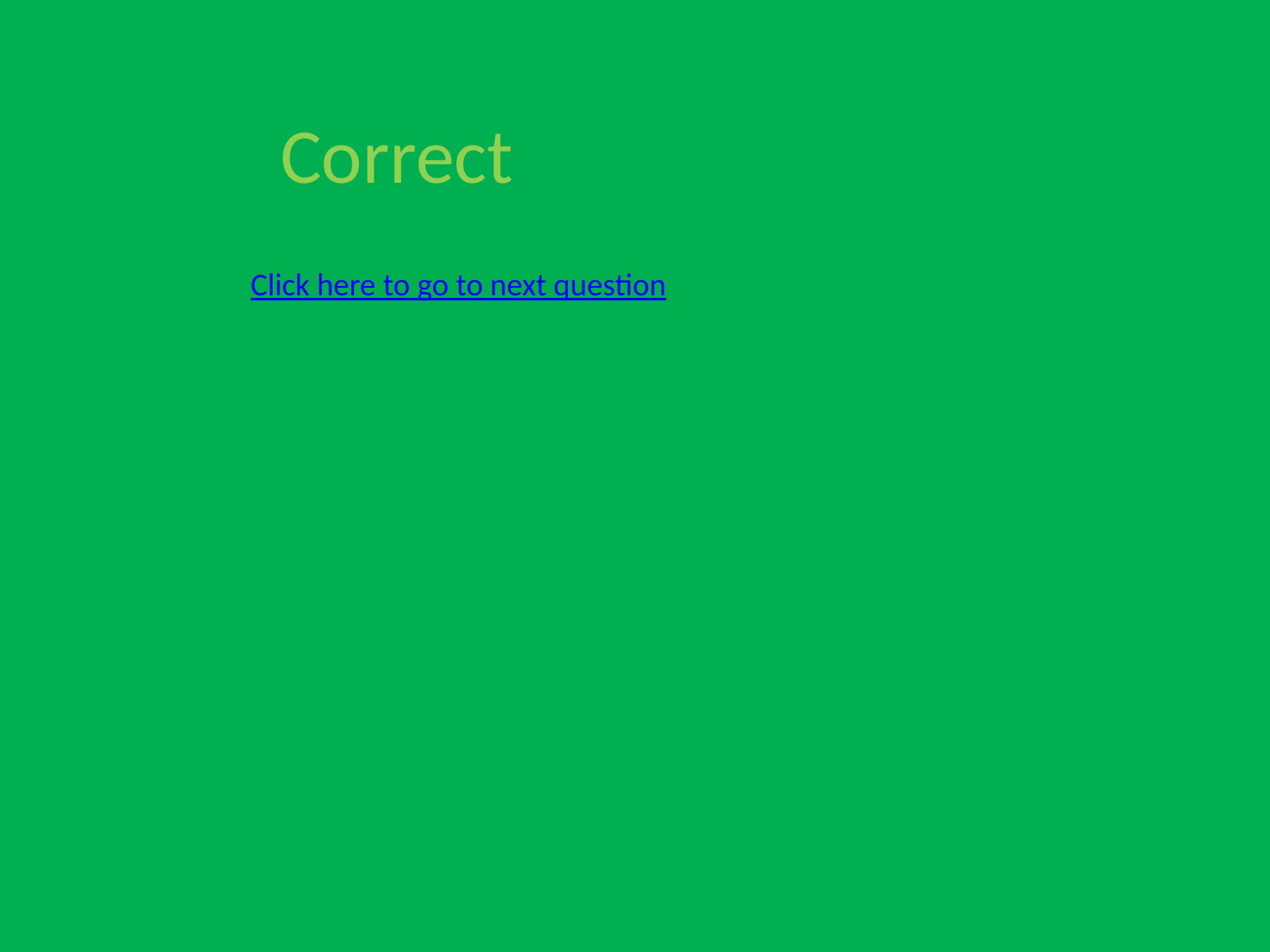

Correct
Click here to go to next question